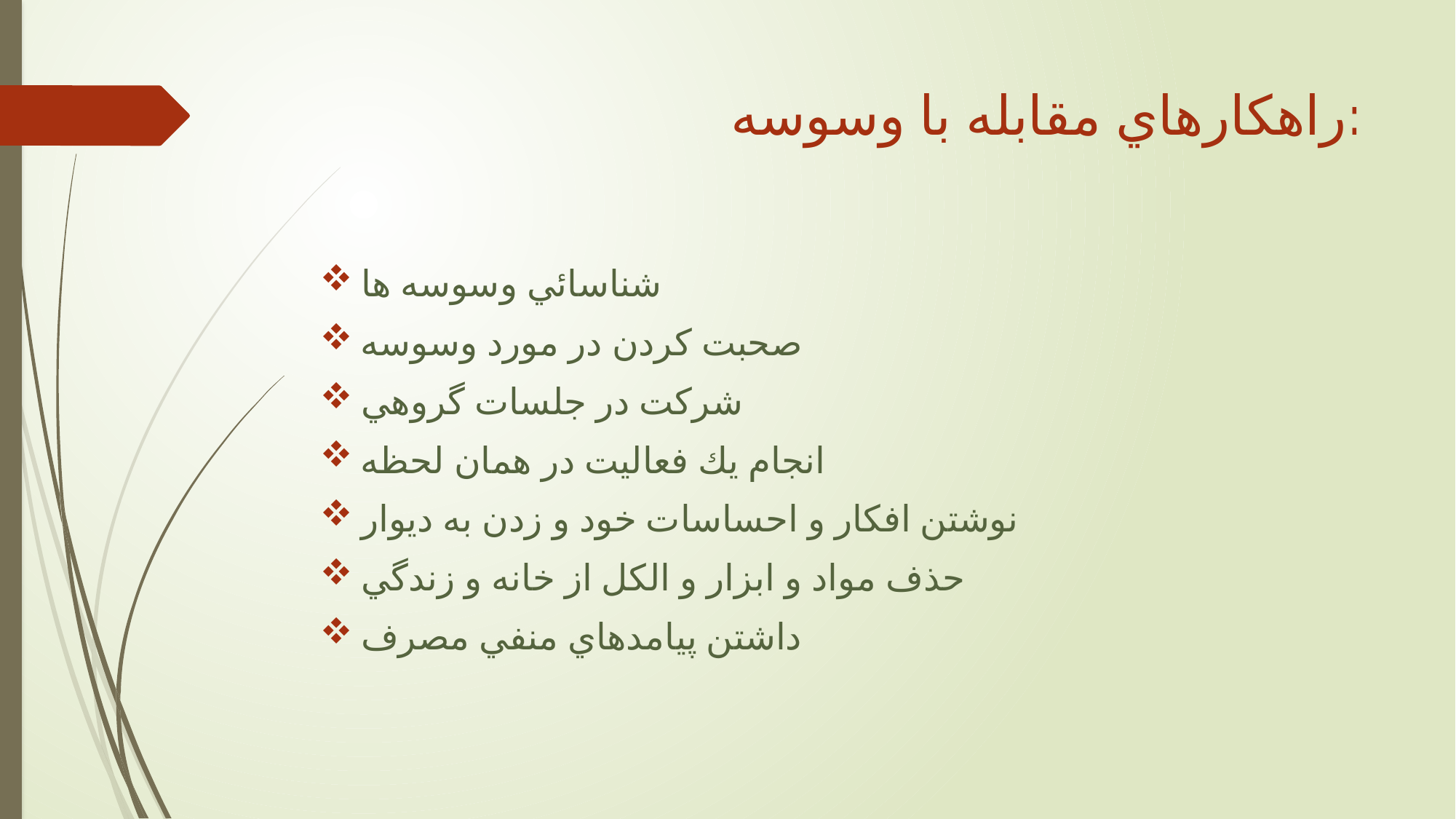

# راهكارهاي مقابله با وسوسه:
شناسائي وسوسه ها
صحبت كردن در مورد وسوسه
شركت در جلسات گروهي
انجام يك فعاليت در همان لحظه
نوشتن افكار و احساسات خود و زدن به ديوار
حذف مواد و ابزار و الكل از خانه و زندگي
داشتن پيامدهاي منفي مصرف